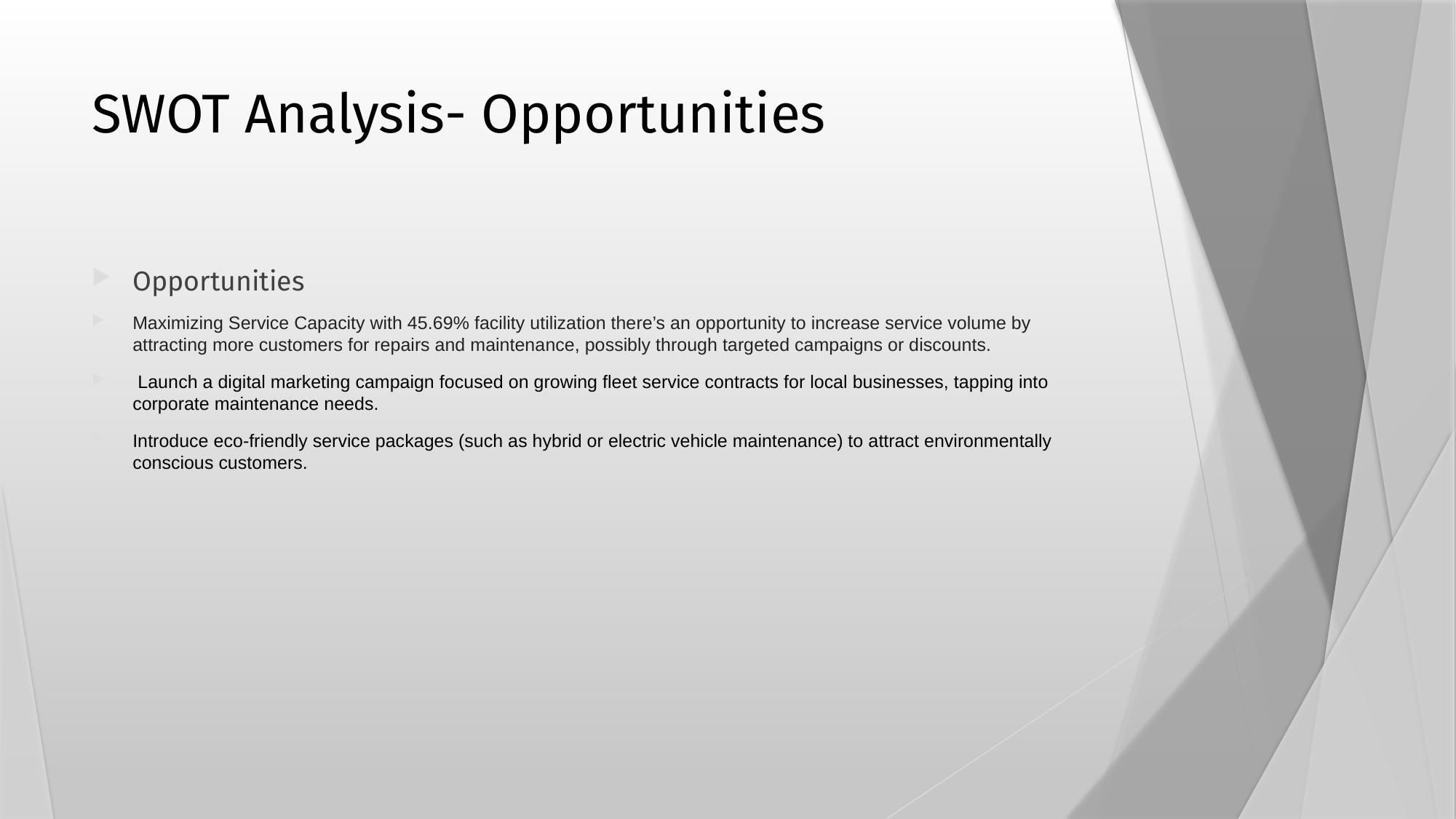

# SWOT Analysis- Opportunities
Opportunities
Maximizing Service Capacity with 45.69% facility utilization there’s an opportunity to increase service volume by attracting more customers for repairs and maintenance, possibly through targeted campaigns or discounts.
 Launch a digital marketing campaign focused on growing fleet service contracts for local businesses, tapping into corporate maintenance needs.
Introduce eco-friendly service packages (such as hybrid or electric vehicle maintenance) to attract environmentally conscious customers.